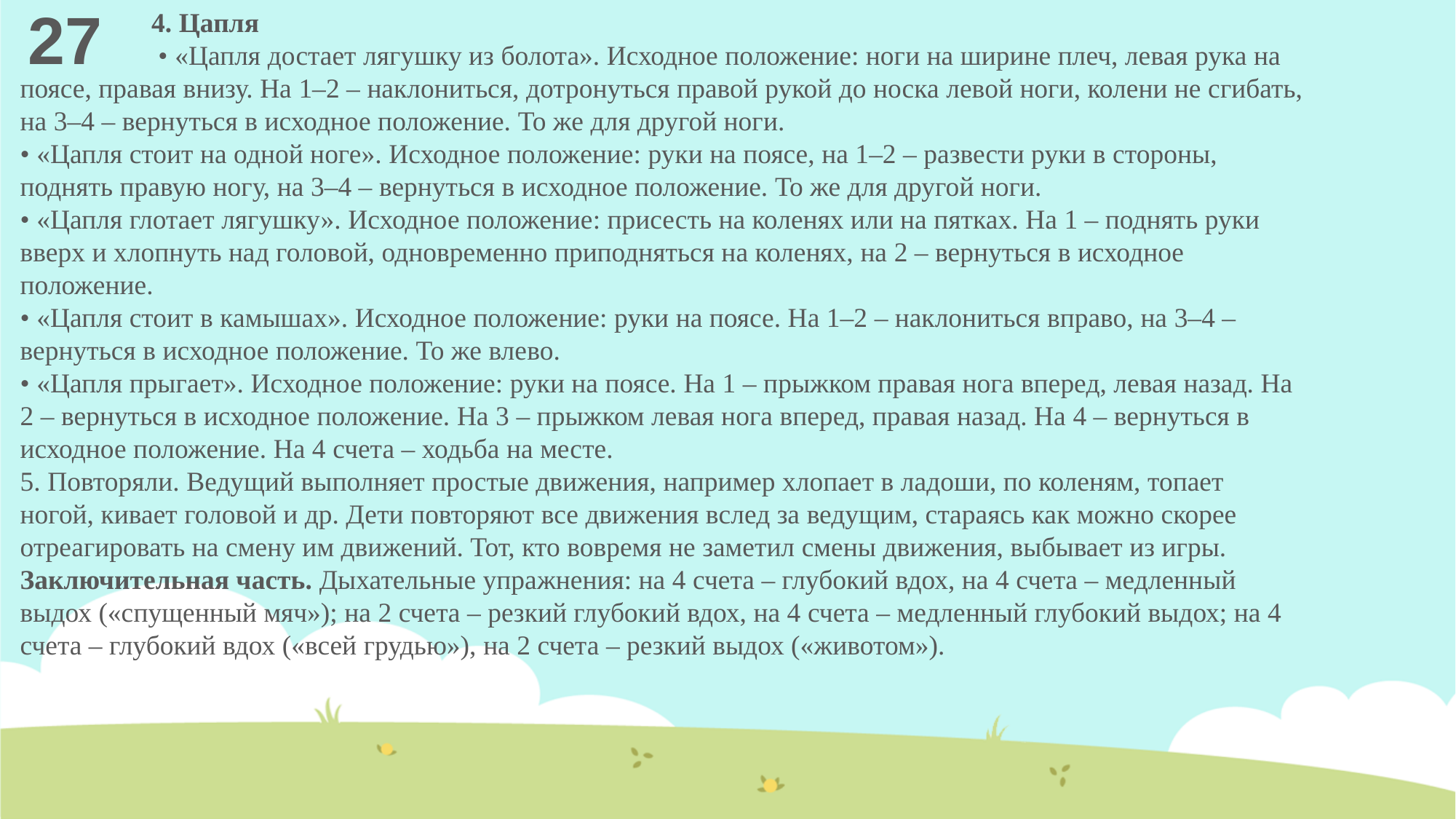

4. Цапля
                    • «Цапля достает лягушку из болота». Исходное положение: ноги на ширине плеч, левая рука на поясе, правая внизу. На 1–2 – наклониться, дотронуться правой рукой до носка левой ноги, колени не сгибать, на 3–4 – вернуться в исходное положение. То же для другой ноги.
• «Цапля стоит на одной ноге». Исходное положение: руки на поясе, на 1–2 – развести руки в стороны, поднять правую ногу, на 3–4 – вернуться в исходное положение. То же для другой ноги.
• «Цапля глотает лягушку». Исходное положение: присесть на коленях или на пятках. На 1 – поднять руки вверх и хлопнуть над головой, одновременно приподняться на коленях, на 2 – вернуться в исходное положение.
• «Цапля стоит в камышах». Исходное положение: руки на поясе. На 1–2 – наклониться вправо, на 3–4 – вернуться в исходное положение. То же влево.
• «Цапля прыгает». Исходное положение: руки на поясе. На 1 – прыжком правая нога вперед, левая назад. На 2 – вернуться в исходное положение. На 3 – прыжком левая нога вперед, правая назад. На 4 – вернуться в исходное положение. На 4 счета – ходьба на месте.
5. Повторяли. Ведущий выполняет простые движения, например хлопает в ладоши, по коленям, топает ногой, кивает головой и др. Дети повторяют все движения вслед за ведущим, стараясь как можно скорее отреагировать на смену им движений. Тот, кто вовремя не заметил смены движения, выбывает из игры.
Заключительная часть. Дыхательные упражнения: на 4 счета – глубокий вдох, на 4 счета – медленный выдох («спущенный мяч»); на 2 счета – резкий глубокий вдох, на 4 счета – медленный глубокий выдох; на 4 счета – глубокий вдох («всей грудью»), на 2 счета – резкий выдох («животом»).

27